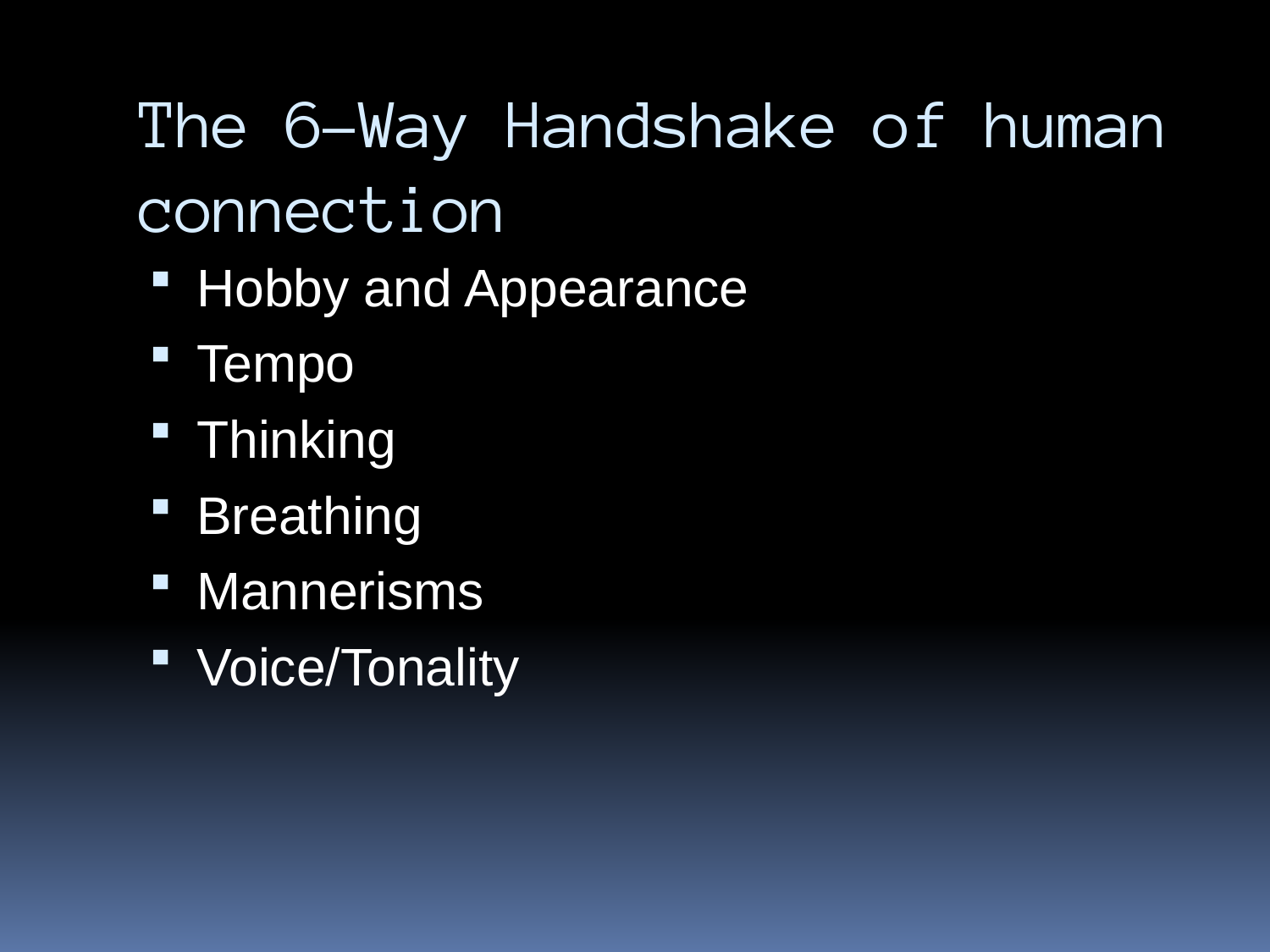

# The 6-Way Handshake of human connection
Hobby and Appearance
Tempo
Thinking
Breathing
Mannerisms
Voice/Tonality